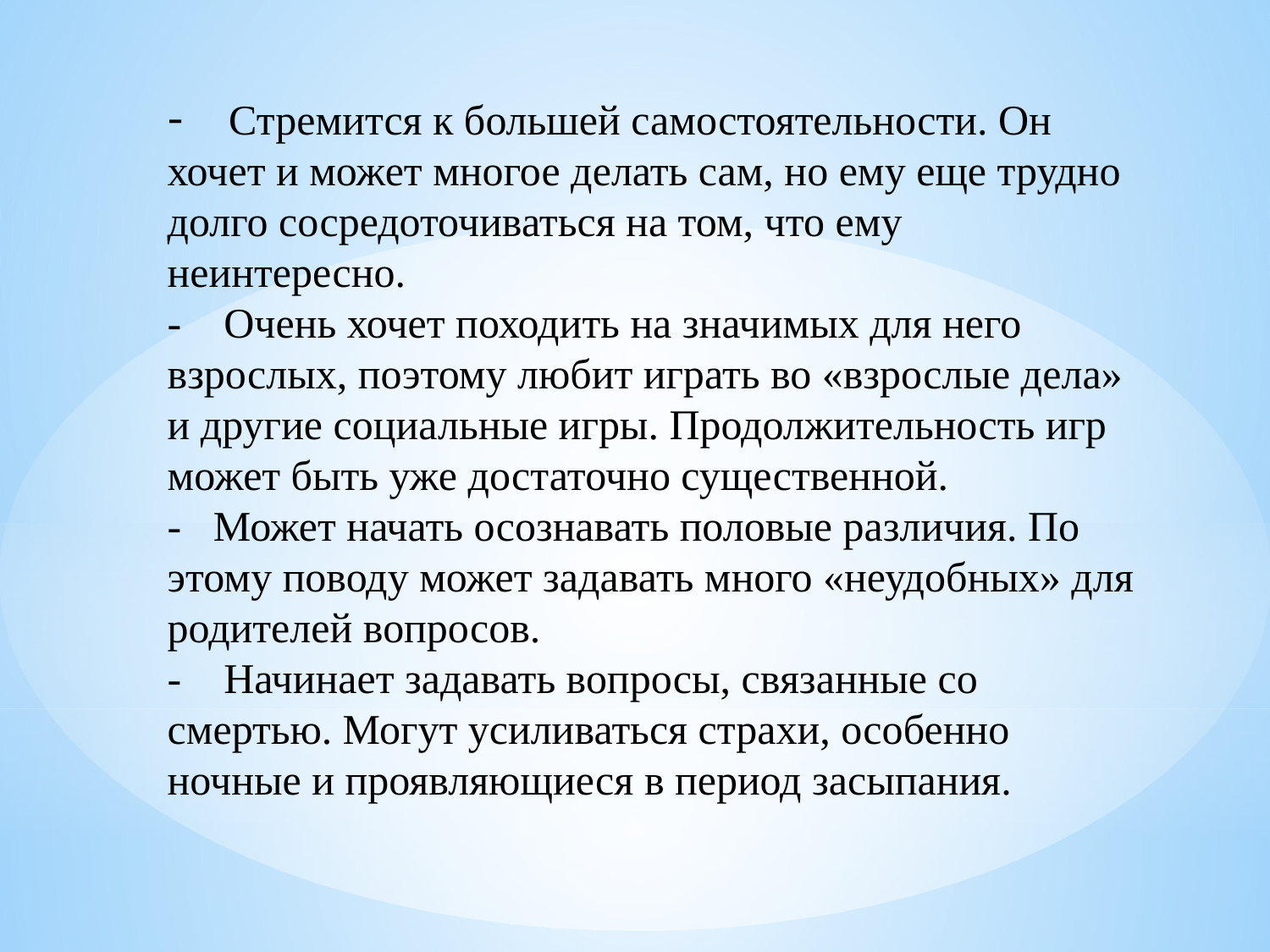

-    Стремится к большей самостоятельности. Он хочет и может многое делать сам, но ему еще трудно долго сосредоточиваться на том, что ему неинтересно.
-    Очень хочет походить на значимых для него взрослых, поэтому любит играть во «взрослые дела» и другие социальные игры. Продолжительность игр может быть уже достаточно существенной.
-   Может начать осознавать половые различия. По этому поводу может задавать много «неудобных» для родителей вопросов.
-    Начинает задавать вопросы, связанные со смертью. Могут усиливаться страхи, особенно ночные и проявляющиеся в период засыпания.